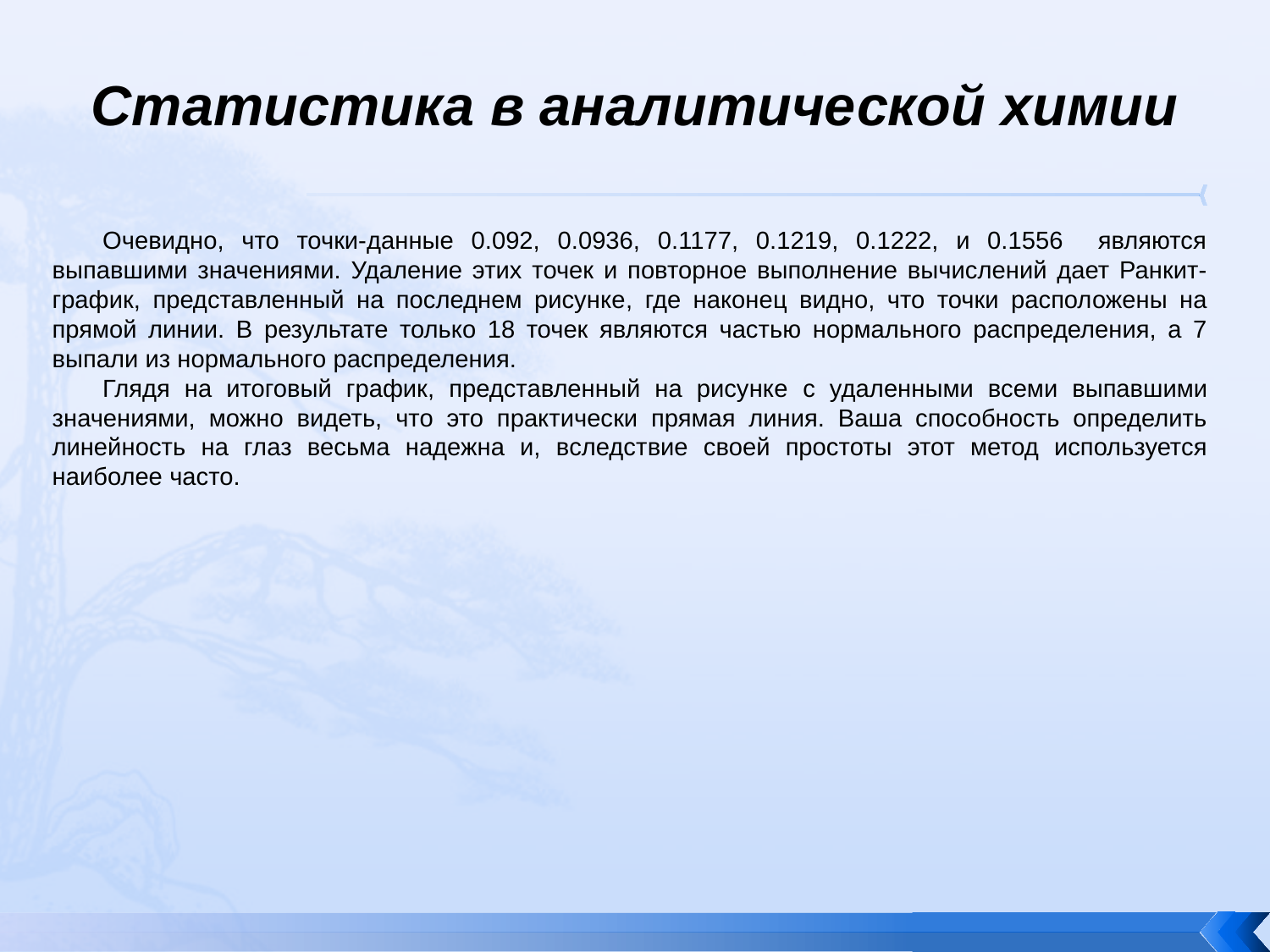

# Статистика в аналитической химии
Очевидно, что точки-данные 0.092, 0.0936, 0.1177, 0.1219, 0.1222, и 0.1556  являются выпавшими значениями. Удаление этих точек и повторное выполнение вычислений дает Ранкит-график, представленный на последнем рисунке, где наконец видно, что точки расположены на прямой линии. В результате только 18 точек являются частью нормального распределения, а 7 выпали из нормального распределения.
Глядя на итоговый график, представленный на рисунке с удаленными всеми выпавшими значениями, можно видеть, что это практически прямая линия. Ваша способность определить линейность на глаз весьма надежна и, вследствие своей простоты этот метод используется наиболее часто.